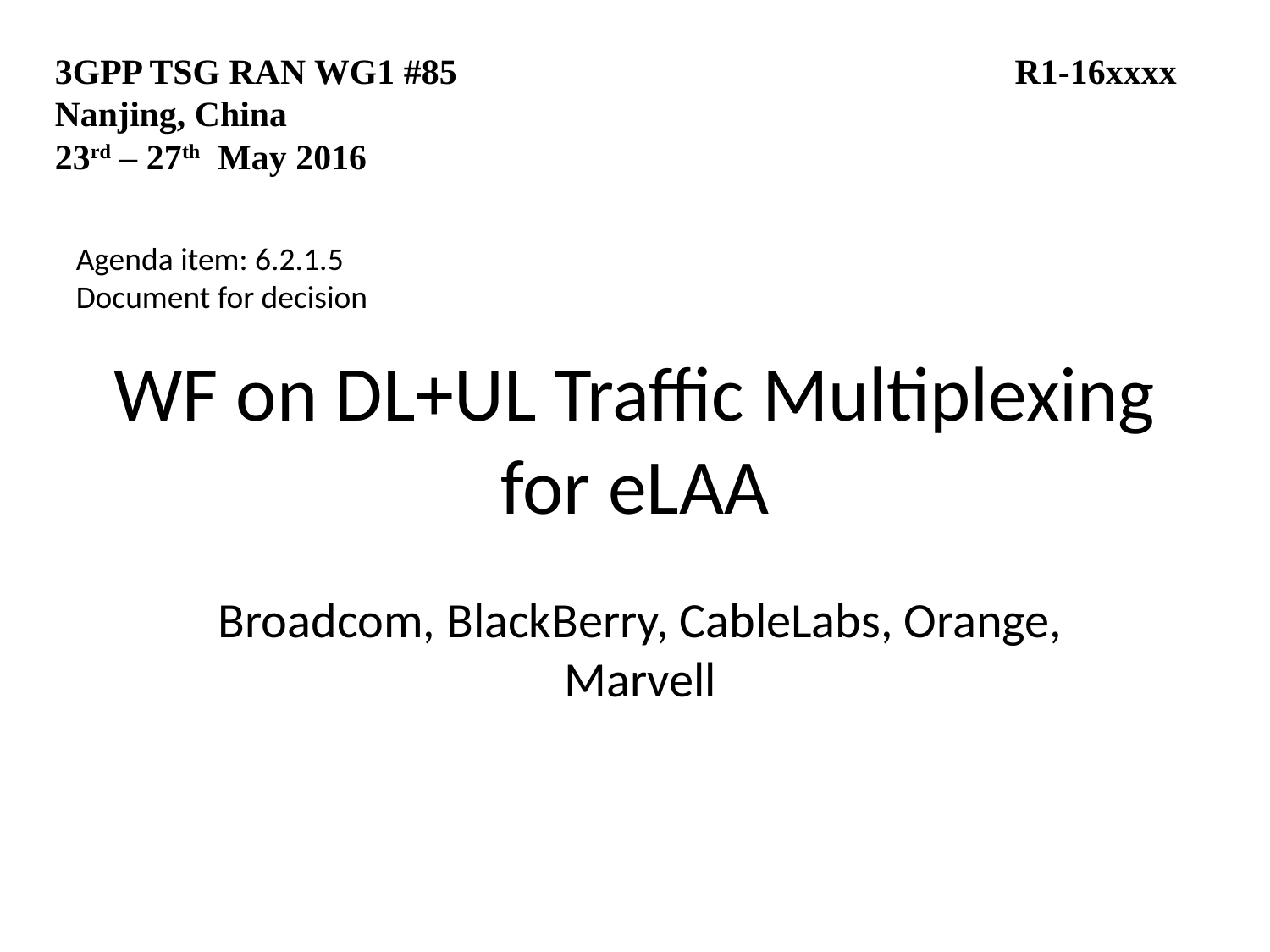

3GPP TSG RAN WG1 #85				        R1-16xxxx
Nanjing, China
23rd – 27th  May 2016
Agenda item: 6.2.1.5
Document for decision
# WF on DL+UL Traffic Multiplexing for eLAA
Broadcom, BlackBerry, CableLabs, Orange, Marvell